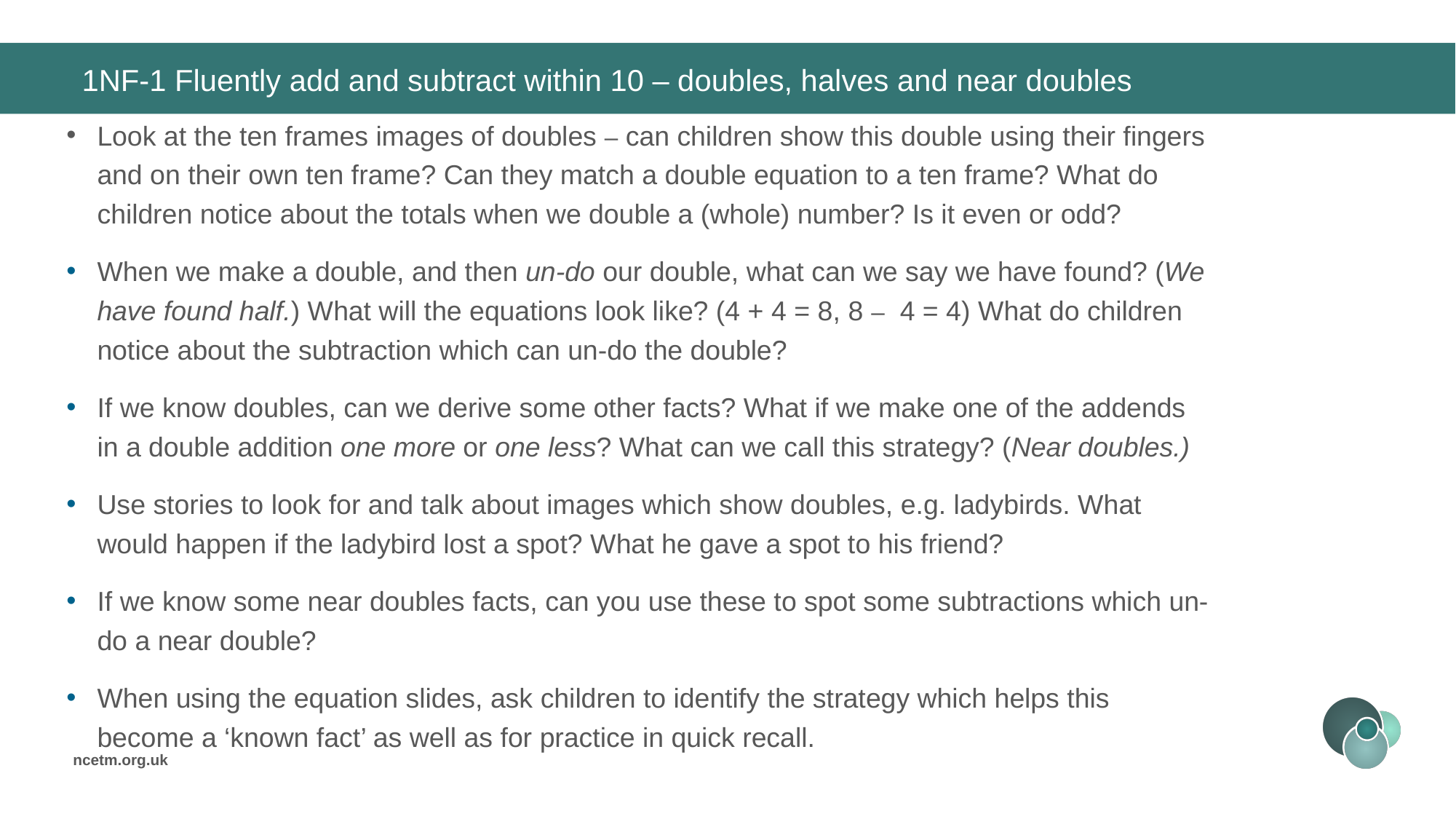

# 1NF-1 Fluently add and subtract within 10 – doubles, halves and near doubles
Look at the ten frames images of doubles – can children show this double using their fingers and on their own ten frame? Can they match a double equation to a ten frame? What do children notice about the totals when we double a (whole) number? Is it even or odd?
When we make a double, and then un-do our double, what can we say we have found? (We have found half.) What will the equations look like? (4 + 4 = 8, 8 –  4 = 4) What do children notice about the subtraction which can un-do the double?
If we know doubles, can we derive some other facts? What if we make one of the addends in a double addition one more or one less? What can we call this strategy? (Near doubles.)
Use stories to look for and talk about images which show doubles, e.g. ladybirds. What would happen if the ladybird lost a spot? What he gave a spot to his friend?
If we know some near doubles facts, can you use these to spot some subtractions which un-do a near double?
When using the equation slides, ask children to identify the strategy which helps this become a ‘known fact’ as well as for practice in quick recall.